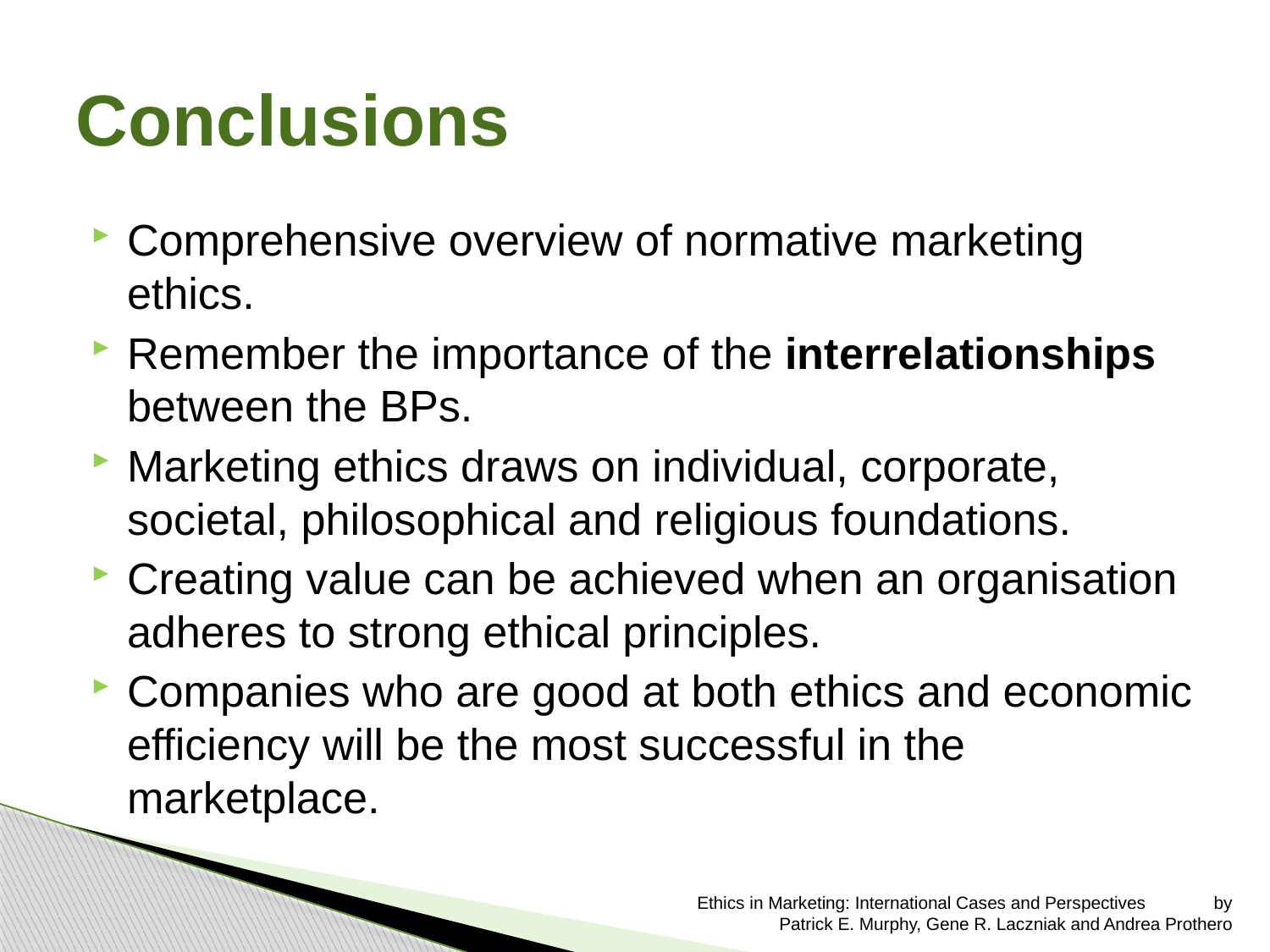

# Conclusions
Comprehensive overview of normative marketing ethics.
Remember the importance of the interrelationships between the BPs.
Marketing ethics draws on individual, corporate, societal, philosophical and religious foundations.
Creating value can be achieved when an organisation adheres to strong ethical principles.
Companies who are good at both ethics and economic efficiency will be the most successful in the marketplace.
      Ethics in Marketing: International Cases and Perspectives              by Patrick E. Murphy, Gene R. Laczniak and Andrea Prothero